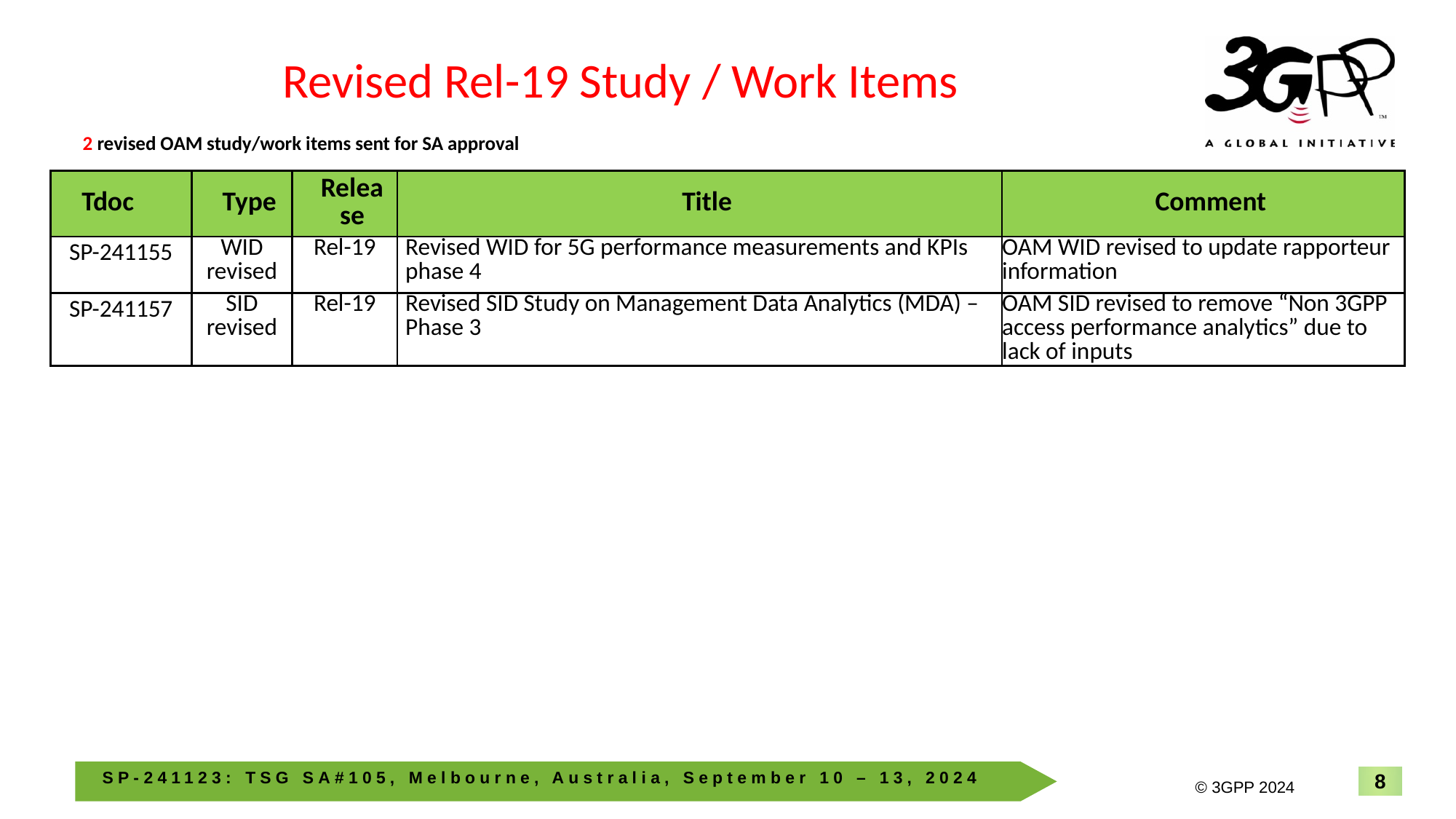

Revised Rel-19 Study / Work Items
2 revised OAM study/work items sent for SA approval
| Tdoc | Type | Release | Title | Comment |
| --- | --- | --- | --- | --- |
| SP-241155 | WID revised | Rel-19 | Revised WID for 5G performance measurements and KPIs phase 4 | OAM WID revised to update rapporteur information |
| SP-241157 | SID revised | Rel-19 | Revised SID Study on Management Data Analytics (MDA) – Phase 3 | OAM SID revised to remove “Non 3GPP access performance analytics” due to lack of inputs |